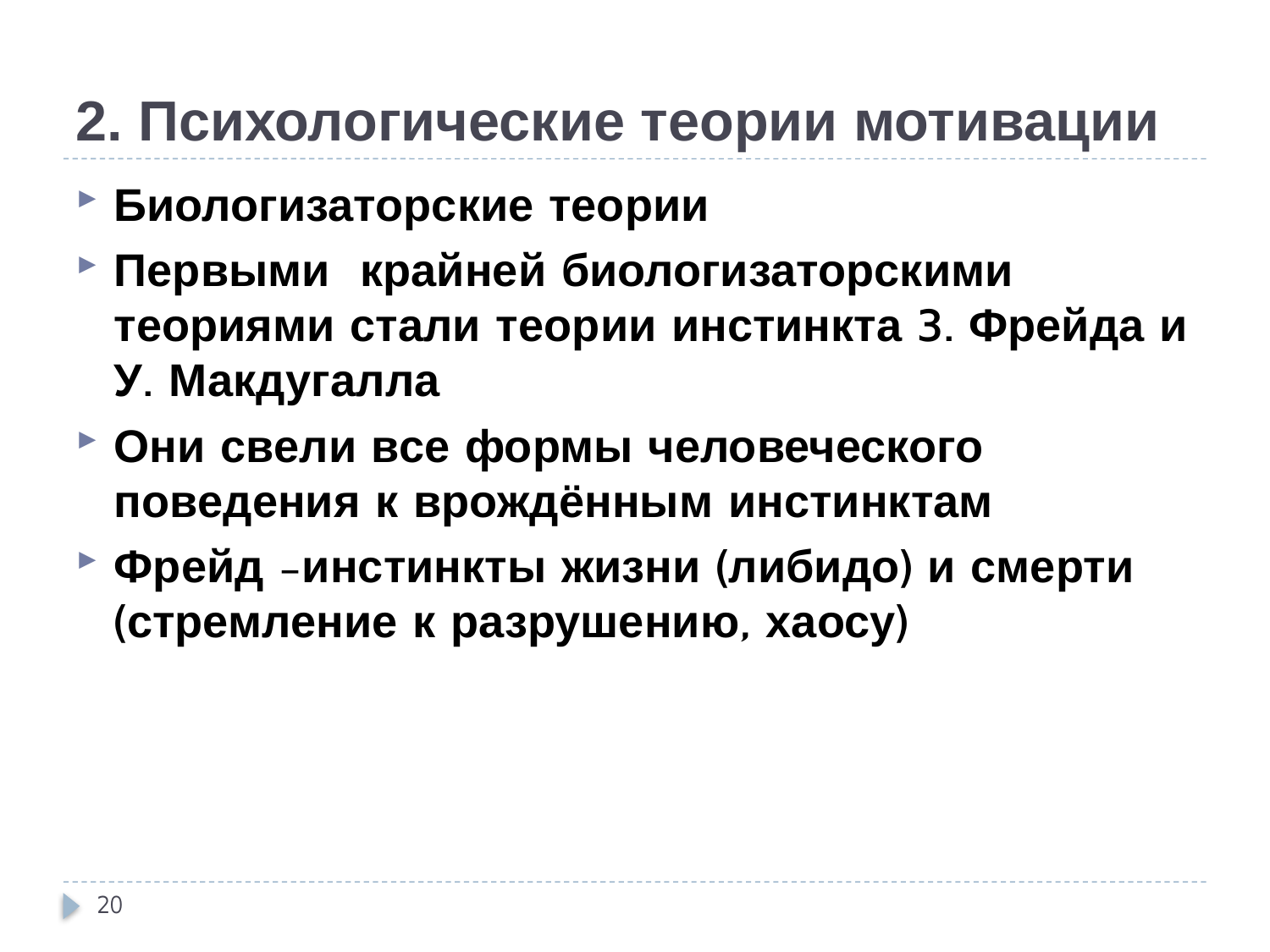

# 2. Психологические теории мотивации
Биологизаторские теории
Первыми  крайней биологизаторскими теориями стали теории инстинкта 3. Фрейда и У. Макдугалла
Они свели все формы человеческого поведения к врождённым инстинктам
Фрейд –инстинкты жизни (либидо) и смерти (стремление к разрушению, хаосу)
20